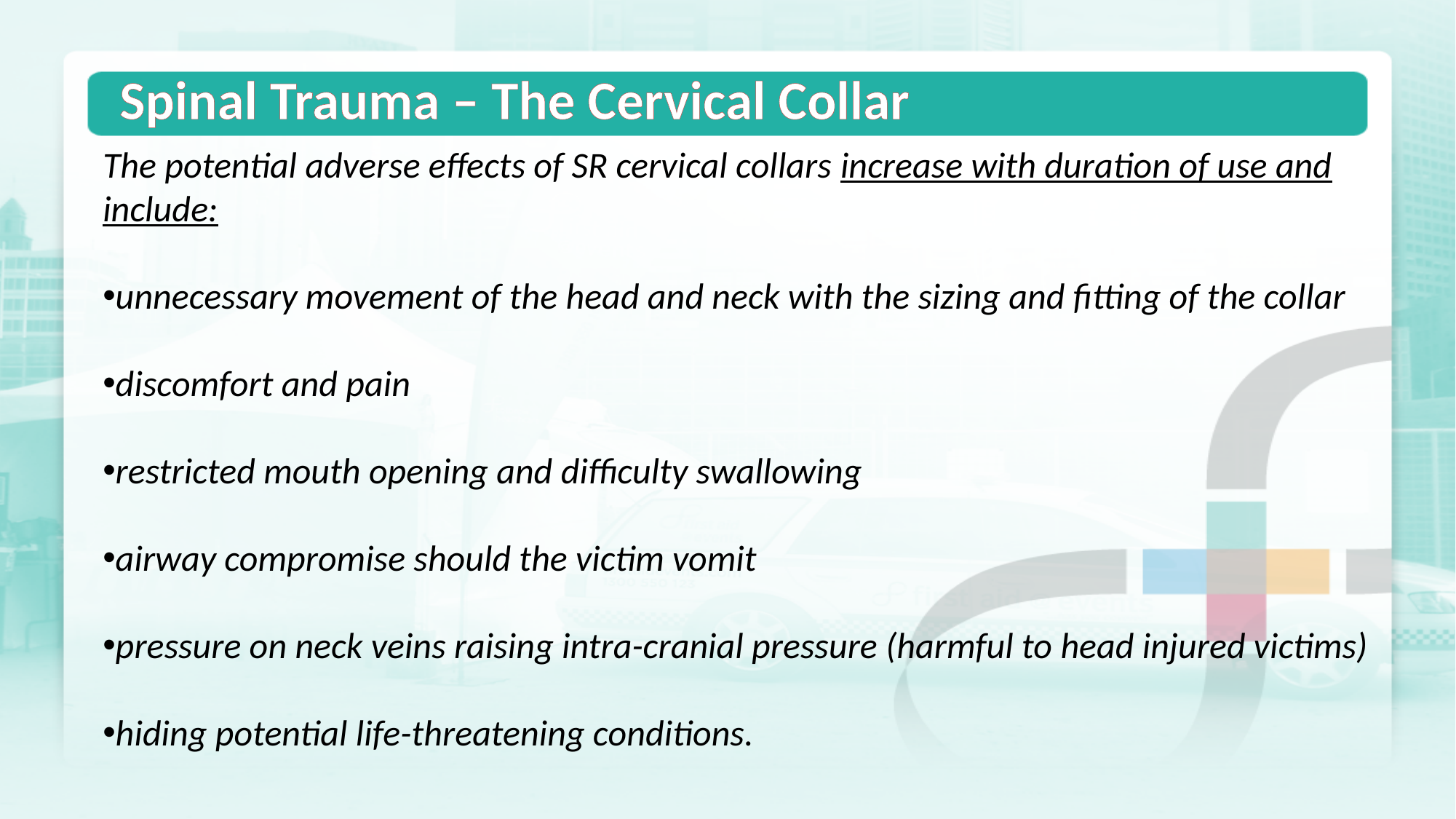

Spinal Trauma – The Cervical Collar
The potential adverse effects of SR cervical collars increase with duration of use and include:

unnecessary movement of the head and neck with the sizing and fitting of the collar

discomfort and pain

restricted mouth opening and difficulty swallowing

airway compromise should the victim vomit

pressure on neck veins raising intra-cranial pressure (harmful to head injured victims)

hiding potential life-threatening conditions.